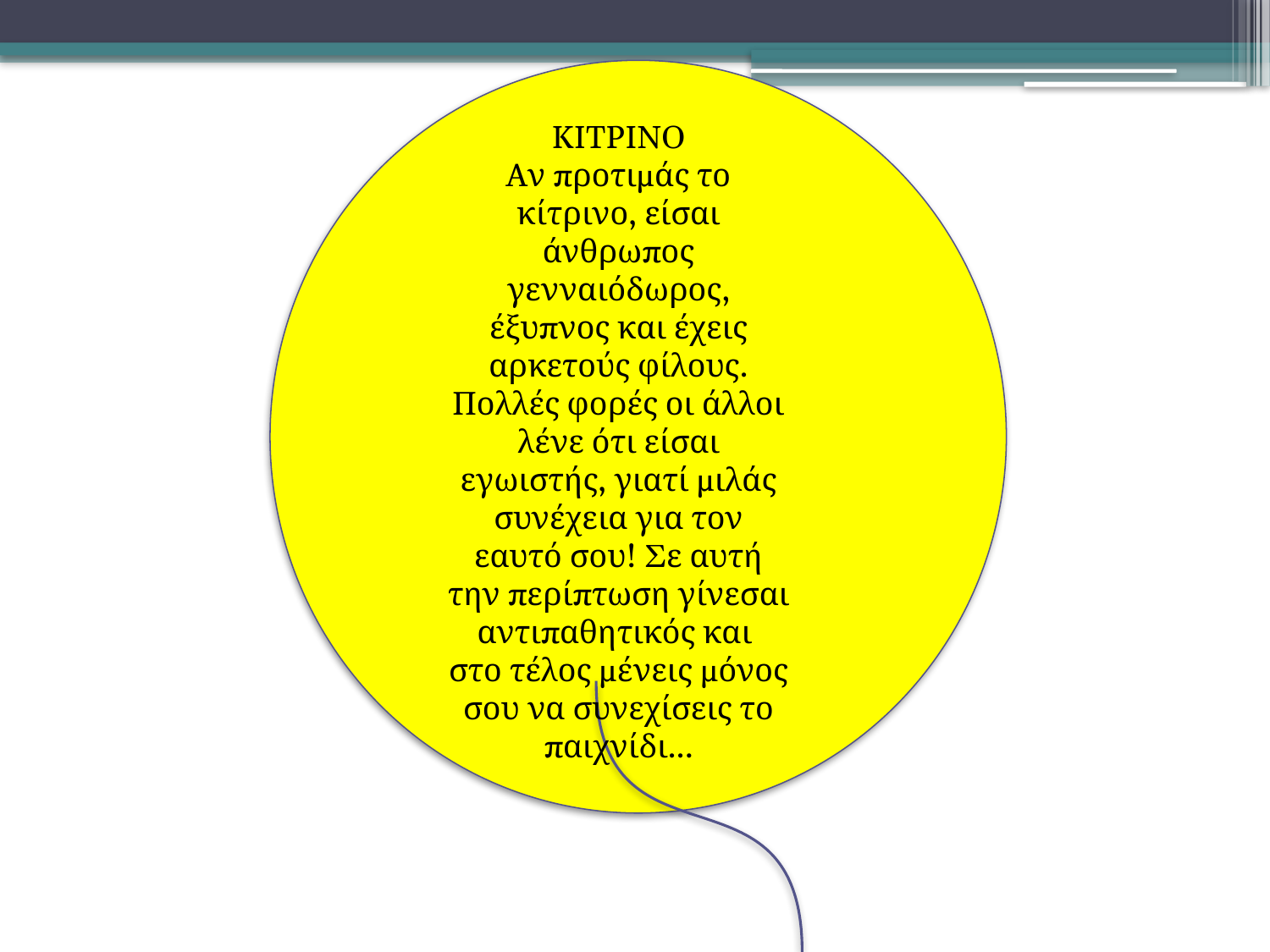

ΚΙΤΡΙΝΟ
Αν προτιμάς το κίτρινο, είσαι άνθρωπος γενναιόδωρος, έξυπνος και έχεις αρκετούς φίλους. Πολλές φορές οι άλλοι λένε ότι είσαι εγωιστής, γιατί μιλάς συνέχεια για τον εαυτό σου! Σε αυτή την περίπτωση γίνεσαι αντιπαθητικός και  στο τέλος μένεις μόνος σου να συνεχίσεις το παιχνίδι...